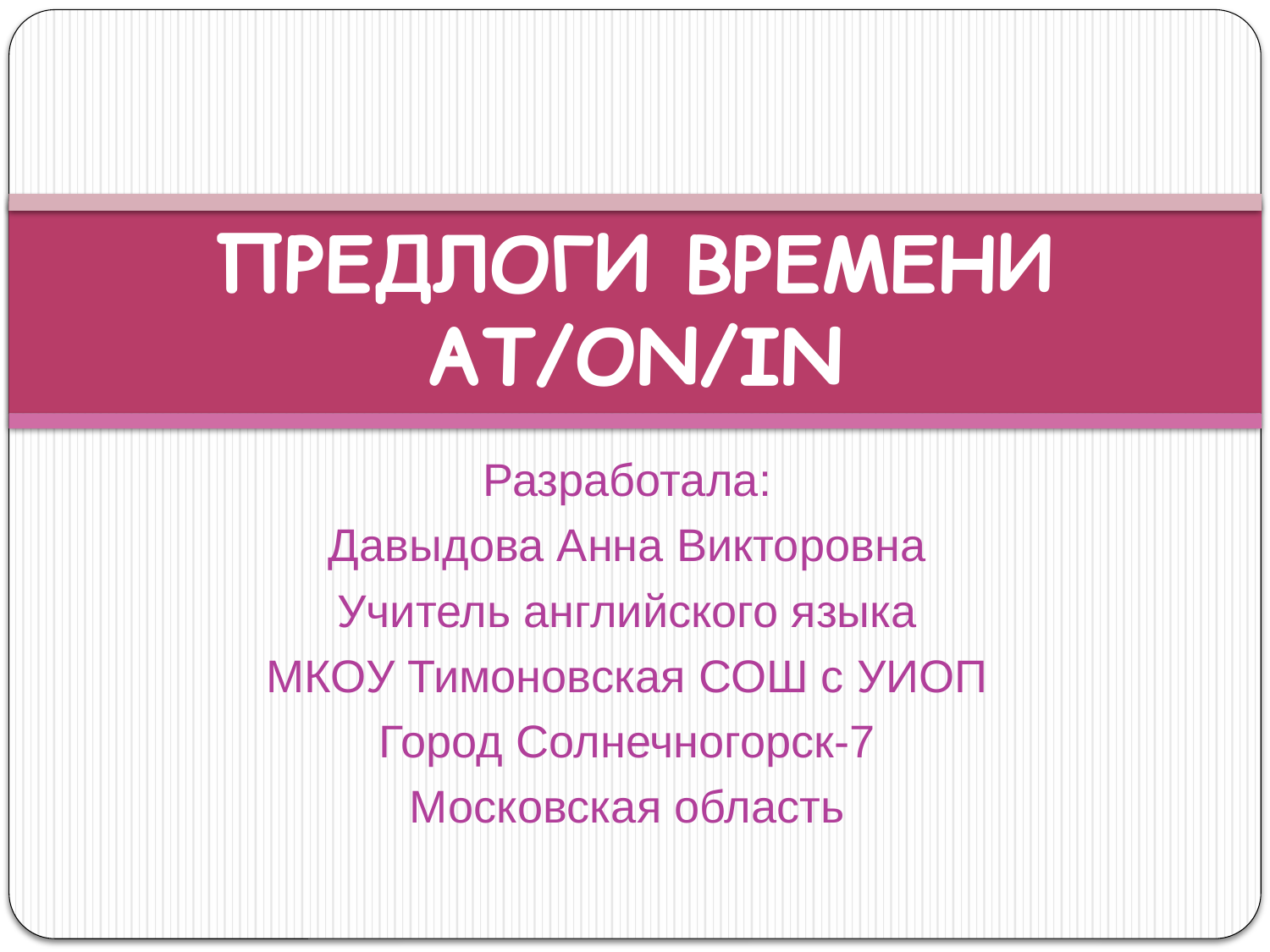

# ПРЕДЛОГИ ВРЕМЕНИ AT/ON/IN
Разработала:
Давыдова Анна Викторовна
Учитель английского языка
МКОУ Тимоновская СОШ с УИОП
Город Солнечногорск-7
Московская область